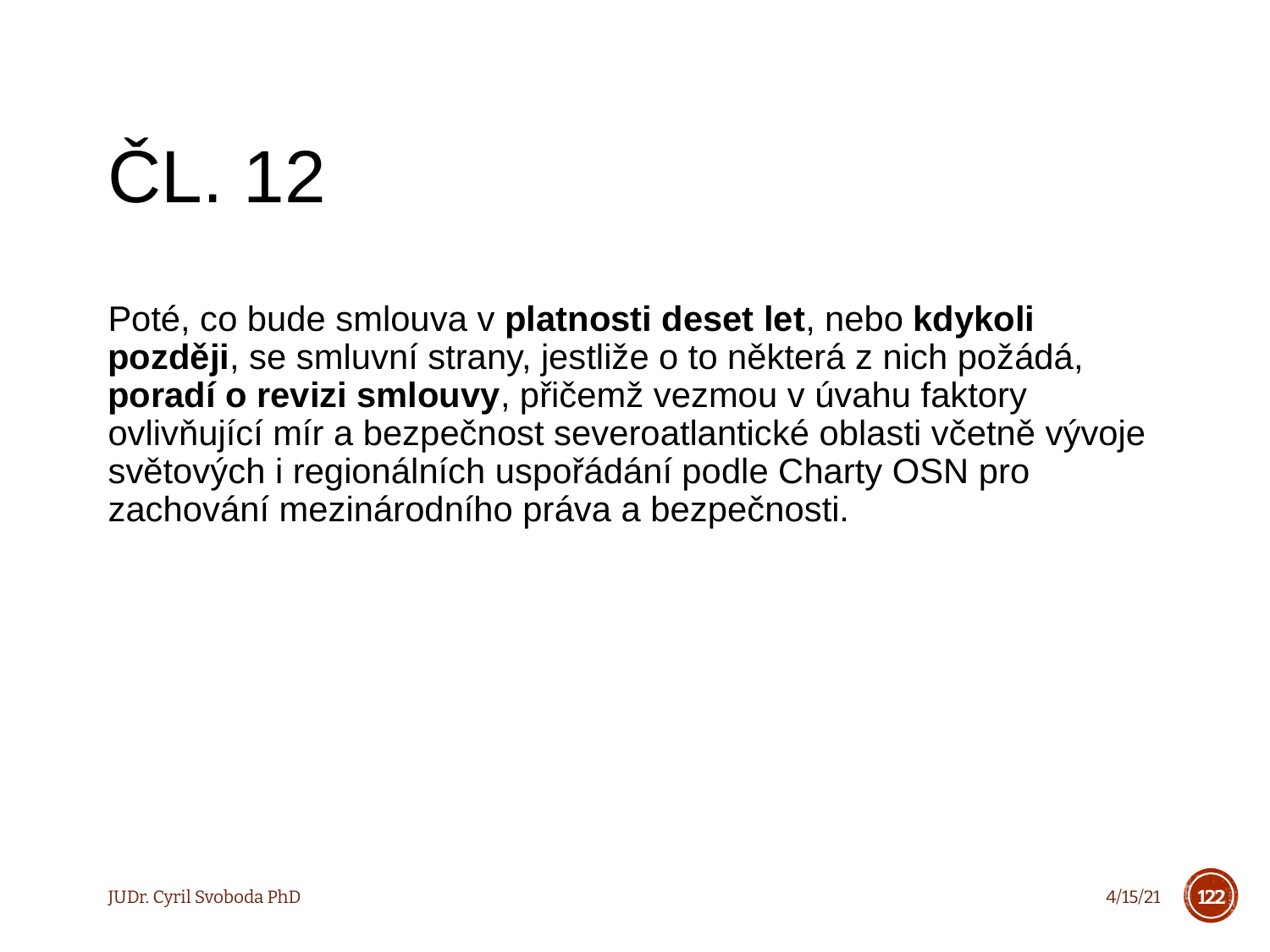

# Čl. 12
Poté, co bude smlouva v platnosti deset let, nebo kdykoli později, se smluvní strany, jestliže o to některá z nich požádá, poradí o revizi smlouvy, přičemž vezmou v úvahu faktory ovlivňující mír a bezpečnost severoatlantické oblasti včetně vývoje světových i regionálních uspořádání podle Charty OSN pro zachování mezinárodního práva a bezpečnosti.
JUDr. Cyril Svoboda PhD
4/15/21
122